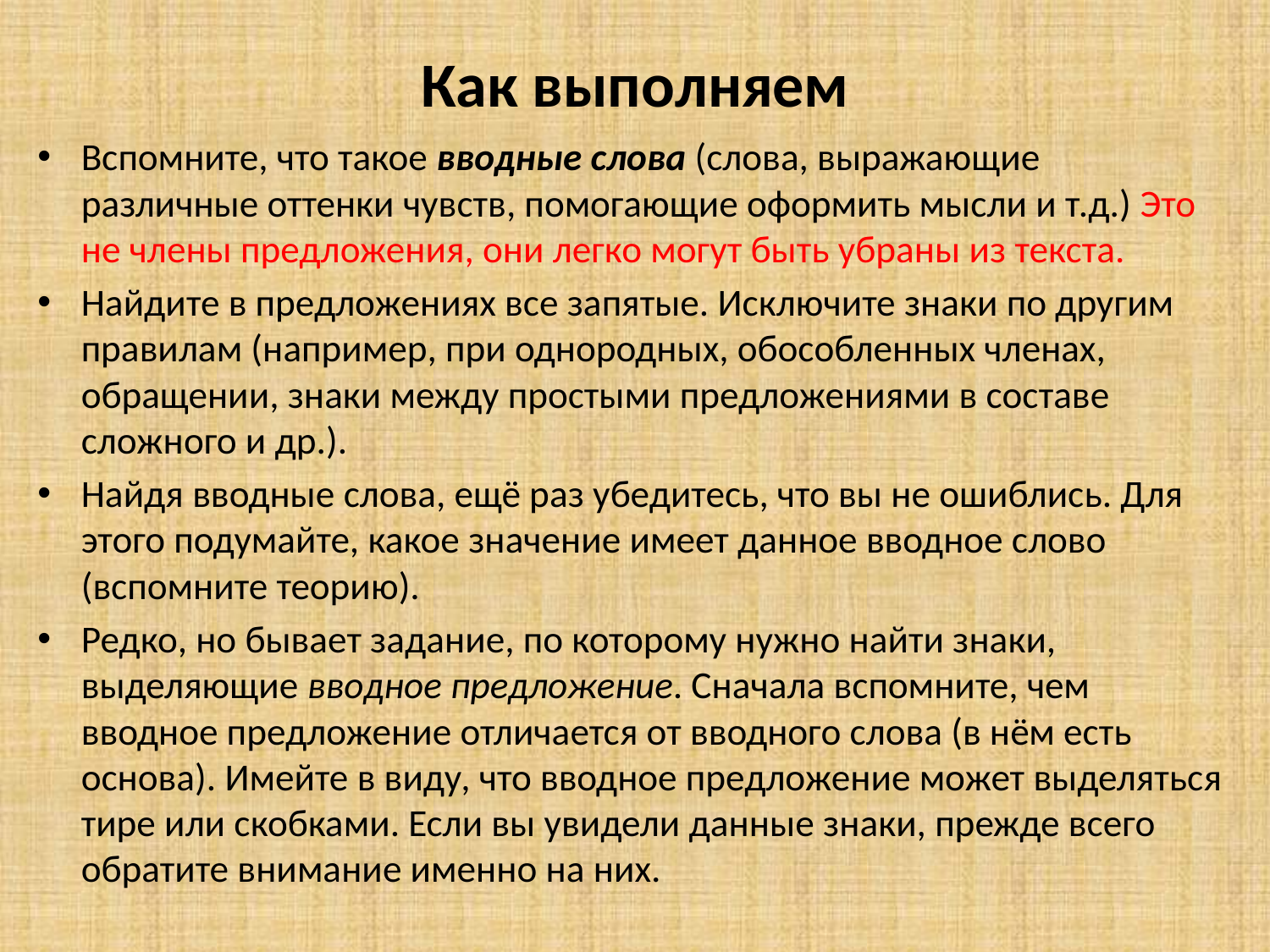

# Как выполняем
Вспомните, что такое вводные слова (слова, выражающие различные оттенки чувств, помогающие оформить мысли и т.д.) Это не члены предложения, они легко могут быть убраны из текста.
Найдите в предложениях все запятые. Исключите знаки по другим правилам (например, при однородных, обособленных членах, обращении, знаки между простыми предложениями в составе сложного и др.).
Найдя вводные слова, ещё раз убедитесь, что вы не ошиблись. Для этого подумайте, какое значение имеет данное вводное слово (вспомните теорию).
Редко, но бывает задание, по которому нужно найти знаки, выделяющие вводное предложение. Сначала вспомните, чем вводное предложение отличается от вводного слова (в нём есть основа). Имейте в виду, что вводное предложение может выделяться тире или скобками. Если вы увидели данные знаки, прежде всего обратите внимание именно на них.